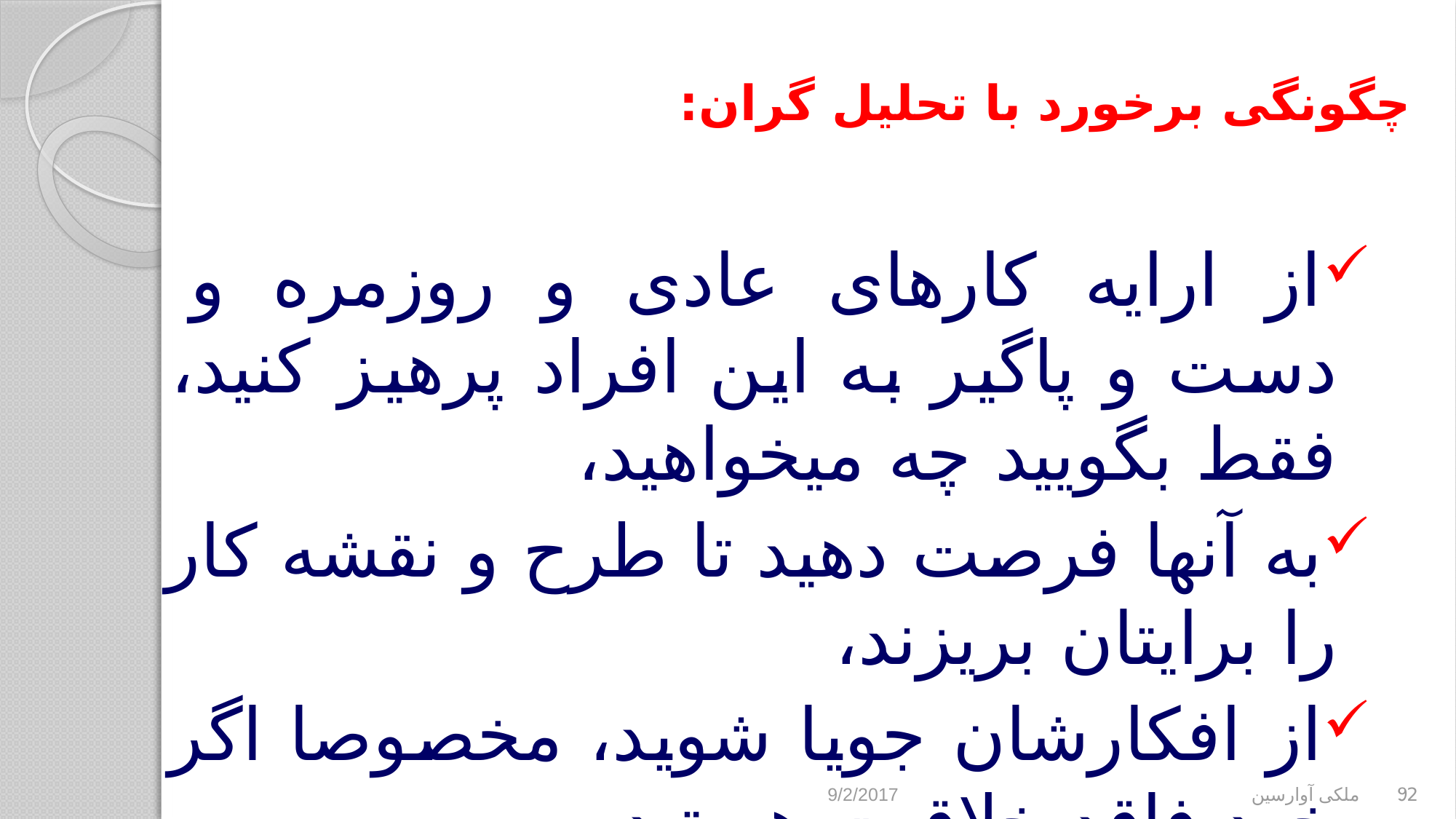

# چگونگی برخورد با تحلیل گران:
از ارایه کارهای عادی و روزمره و دست و پاگیر به این افراد پرهیز کنید، فقط بگویید چه میخواهید،
به آنها فرصت دهید تا طرح و نقشه کار را برایتان بریزند،
از افکارشان جویا شوید، مخصوصا اگر خود فاقد خلاقیت هستید.
9/2/2017
ملکی آوارسین
92